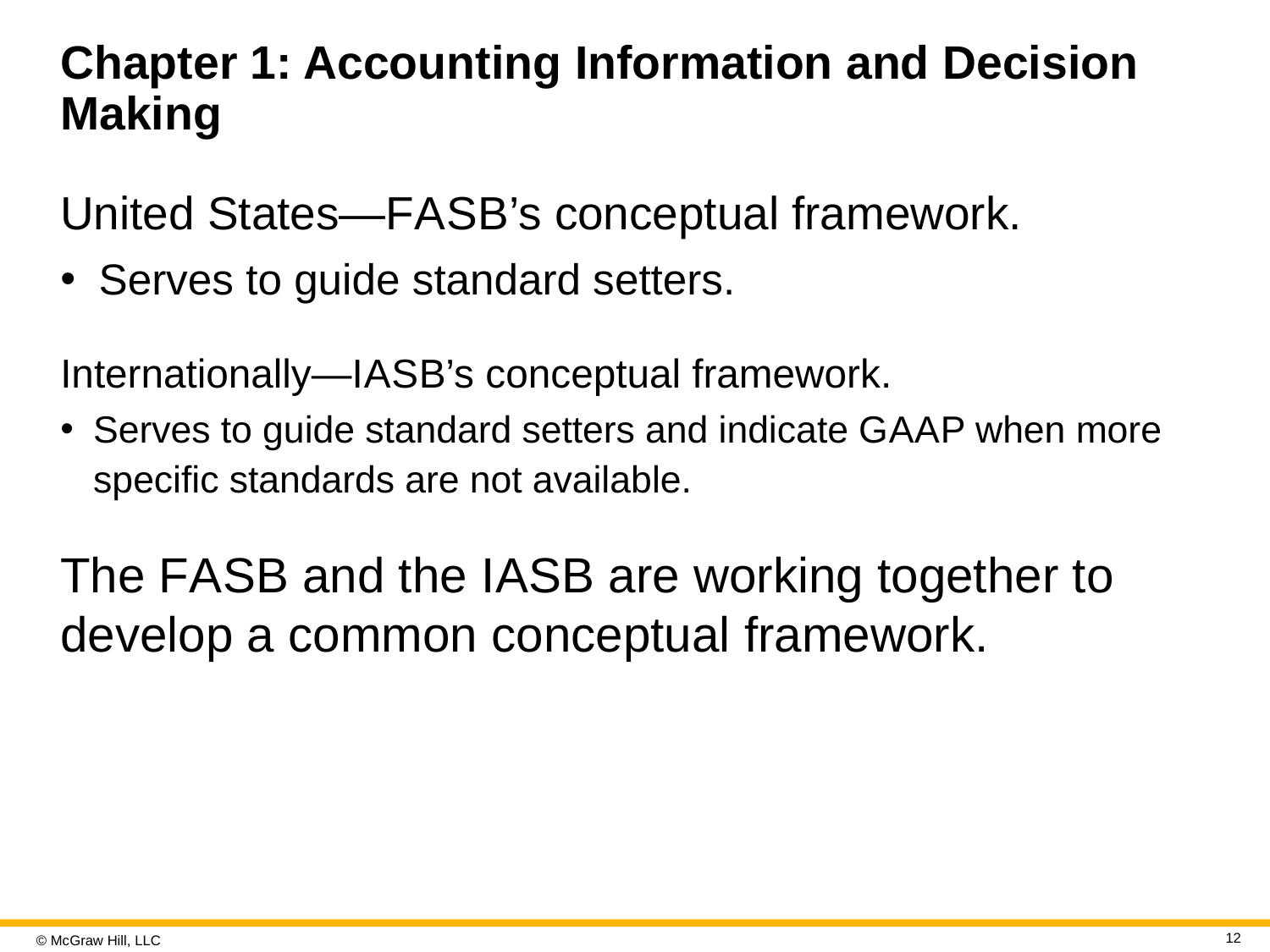

# Chapter 1: Accounting Information and Decision Making
United States—F A S B’s conceptual framework.
Serves to guide standard setters.
Internationally—I A S B’s conceptual framework.
Serves to guide standard setters and indicate G A A P when more specific standards are not available.
The F A S B and the I A S B are working together to develop a common conceptual framework.
12